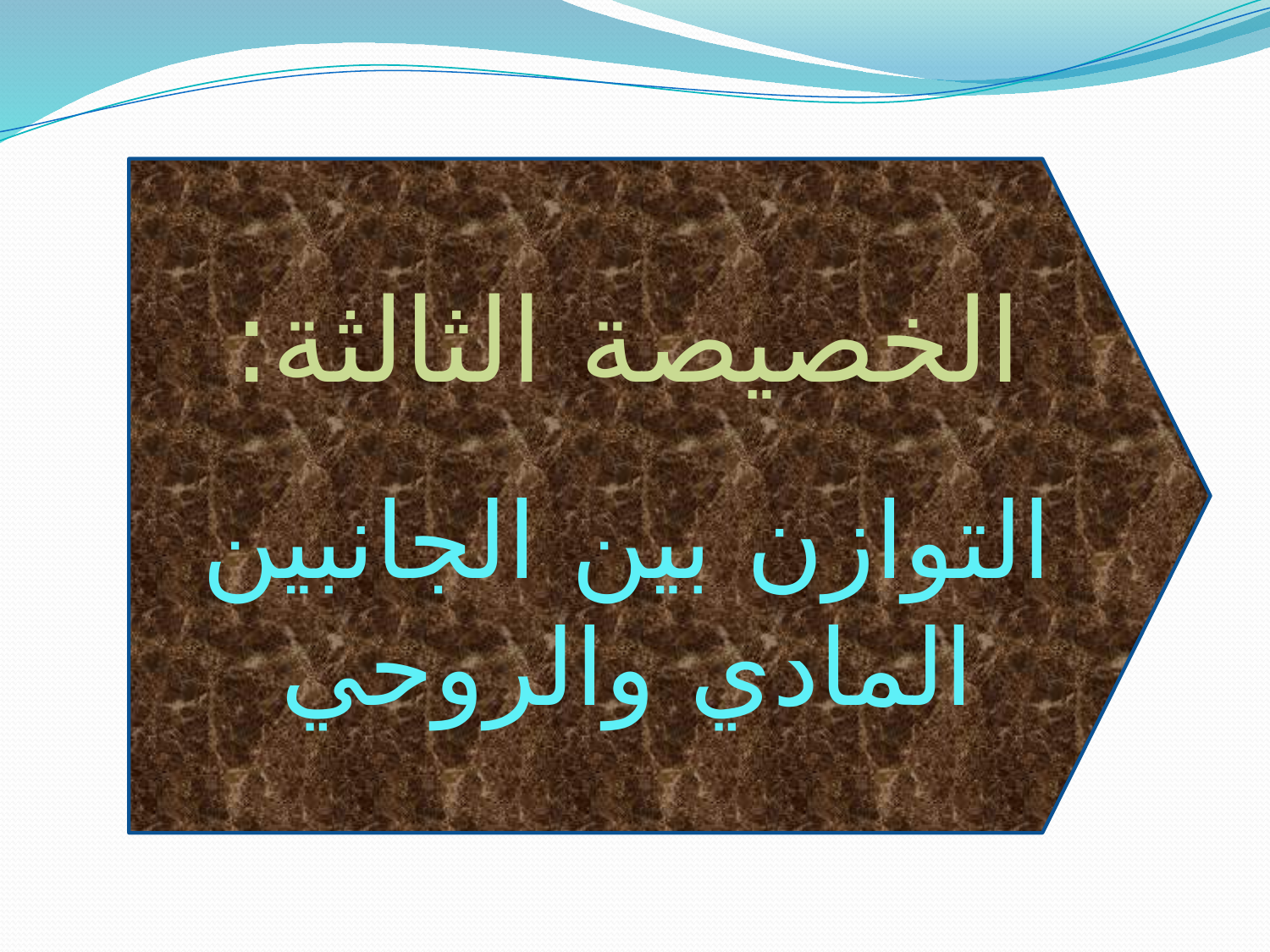

الخصيصة الثالثة:

التوازن بين الجانبين المادي والروحي